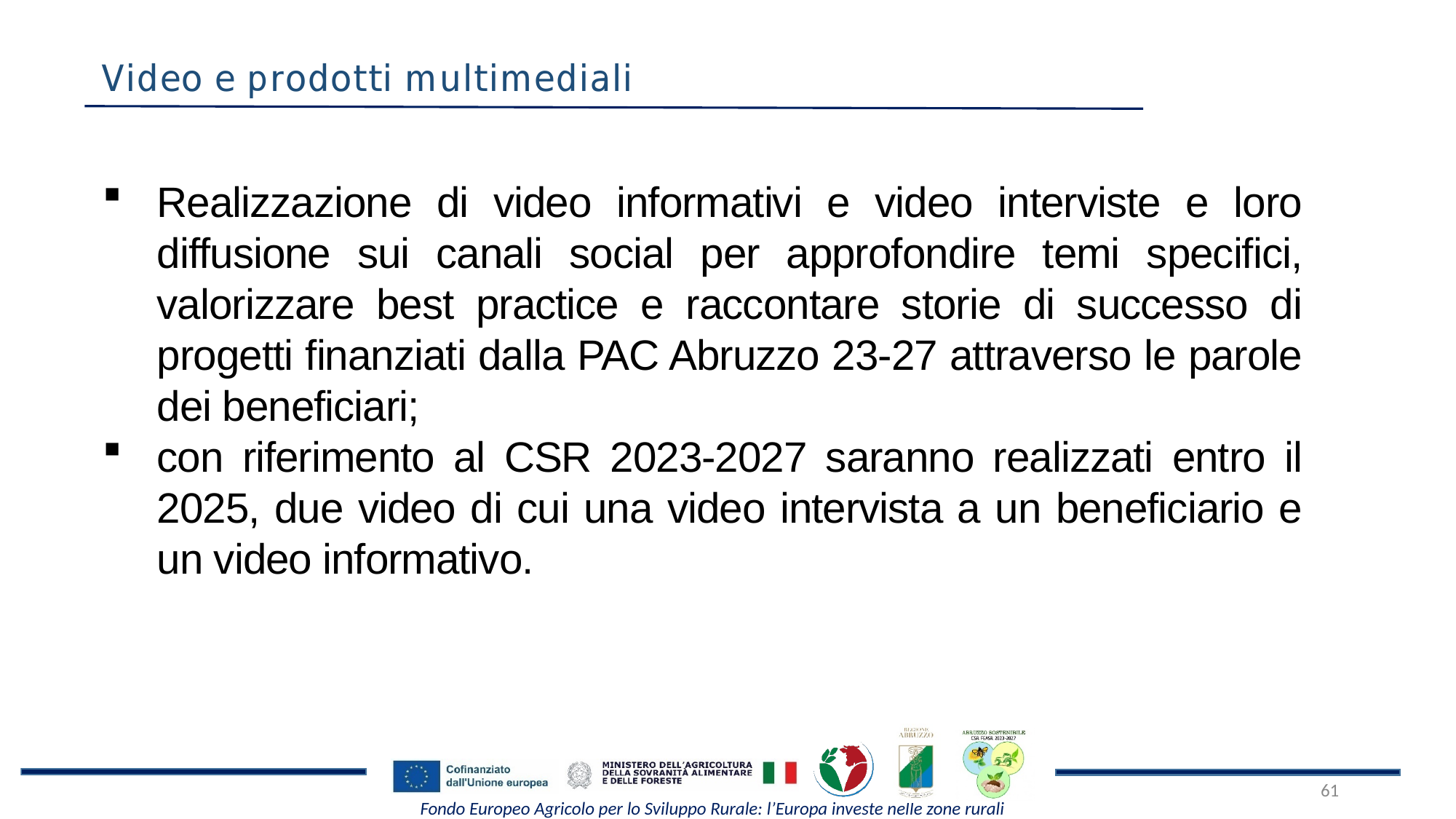

Video e prodotti multimediali
Realizzazione di video informativi e video interviste e loro diffusione sui canali social per approfondire temi specifici, valorizzare best practice e raccontare storie di successo di progetti finanziati dalla PAC Abruzzo 23-27 attraverso le parole dei beneficiari;
con riferimento al CSR 2023-2027 saranno realizzati entro il 2025, due video di cui una video intervista a un beneficiario e un video informativo.